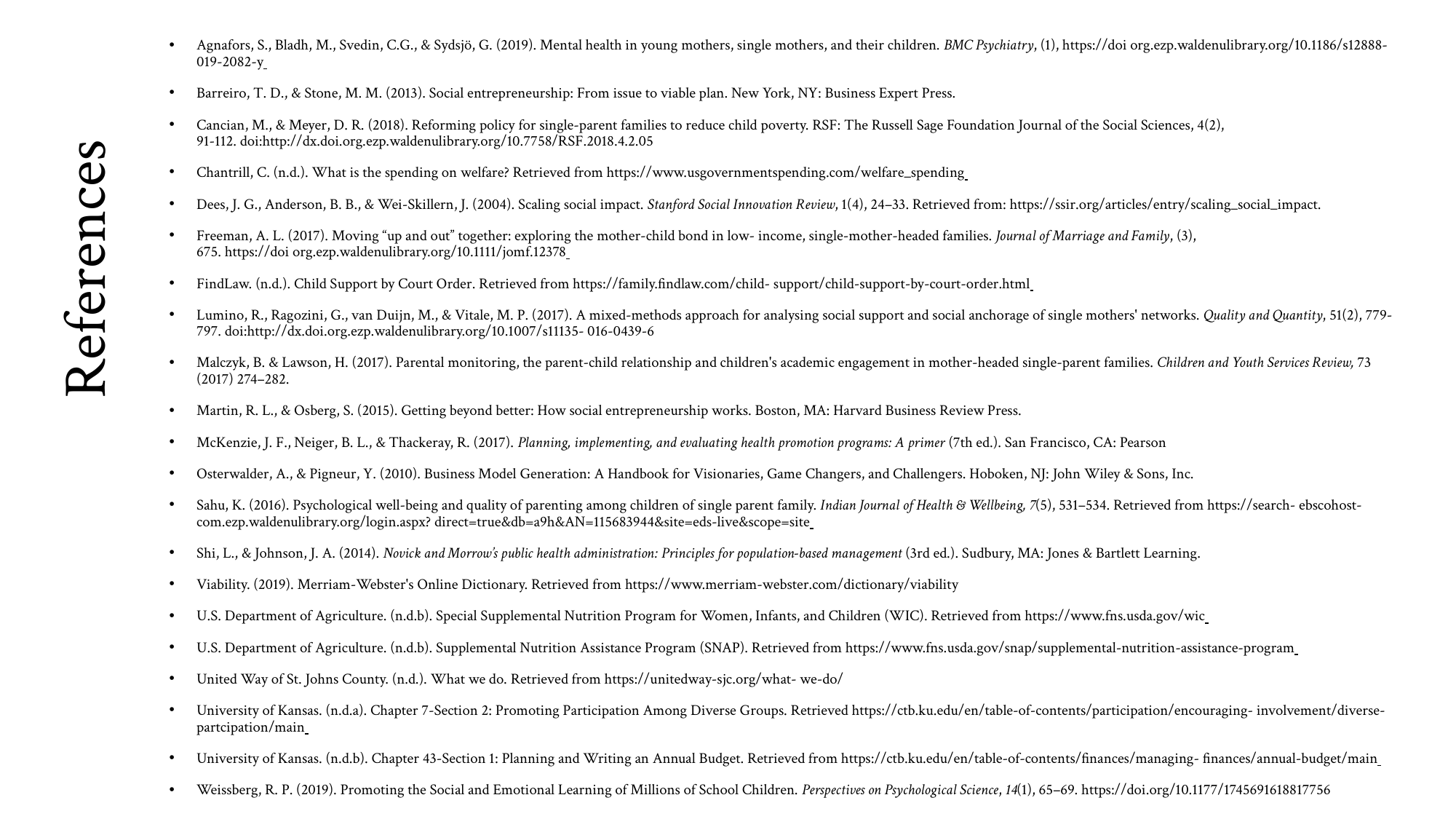

Agnafors, S., Bladh, M., Svedin, C.G., & Sydsjö, G. (2019). Mental health in young mothers, single mothers, and their children. BMC Psychiatry, (1), https://doi org.ezp.waldenulibrary.org/10.1186/s12888-019-2082-y
Barreiro, T. D., & Stone, M. M. (2013). Social entrepreneurship: From issue to viable plan. New York, NY: Business Expert Press.
Cancian, M., & Meyer, D. R. (2018). Reforming policy for single-parent families to reduce child poverty. RSF: The Russell Sage Foundation Journal of the Social Sciences, 4(2), 91-112. doi:http://dx.doi.org.ezp.waldenulibrary.org/10.7758/RSF.2018.4.2.05
Chantrill, C. (n.d.). What is the spending on welfare? Retrieved from https://www.usgovernmentspending.com/welfare_spending
Dees, J. G., Anderson, B. B., & Wei-Skillern, J. (2004). Scaling social impact. Stanford Social Innovation Review, 1(4), 24–33. Retrieved from: https://ssir.org/articles/entry/scaling_social_impact.
Freeman, A. L. (2017). Moving “up and out” together: exploring the mother-child bond in low- income, single-mother-headed families. Journal of Marriage and Family, (3), 675. https://doi org.ezp.waldenulibrary.org/10.1111/jomf.12378
FindLaw. (n.d.). Child Support by Court Order. Retrieved from https://family.findlaw.com/child- support/child-support-by-court-order.html
Lumino, R., Ragozini, G., van Duijn, M., & Vitale, M. P. (2017). A mixed-methods approach for analysing social support and social anchorage of single mothers' networks. Quality and Quantity, 51(2), 779-797. doi:http://dx.doi.org.ezp.waldenulibrary.org/10.1007/s11135- 016-0439-6
Malczyk, B. & Lawson, H. (2017). Parental monitoring, the parent-child relationship and children's academic engagement in mother-headed single-parent families. Children and Youth Services Review, 73 (2017) 274–282.
Martin, R. L., & Osberg, S. (2015). Getting beyond better: How social entrepreneurship works. Boston, MA: Harvard Business Review Press.
McKenzie, J. F., Neiger, B. L., & Thackeray, R. (2017). Planning, implementing, and evaluating health promotion programs: A primer (7th ed.). San Francisco, CA: Pearson
Osterwalder, A., & Pigneur, Y. (2010). Business Model Generation: A Handbook for Visionaries, Game Changers, and Challengers. Hoboken, NJ: John Wiley & Sons, Inc.
Sahu, K. (2016). Psychological well-being and quality of parenting among children of single parent family. Indian Journal of Health & Wellbeing, 7(5), 531–534. Retrieved from https://search- ebscohost-com.ezp.waldenulibrary.org/login.aspx? direct=true&db=a9h&AN=115683944&site=eds-live&scope=site
Shi, L., & Johnson, J. A. (2014). Novick and Morrow’s public health administration: Principles for population-based management (3rd ed.). Sudbury, MA: Jones & Bartlett Learning.
Viability. (2019). Merriam-Webster's Online Dictionary. Retrieved from https://www.merriam-webster.com/dictionary/viability
U.S. Department of Agriculture. (n.d.b). Special Supplemental Nutrition Program for Women, Infants, and Children (WIC). Retrieved from https://www.fns.usda.gov/wic
U.S. Department of Agriculture. (n.d.b). Supplemental Nutrition Assistance Program (SNAP). Retrieved from https://www.fns.usda.gov/snap/supplemental-nutrition-assistance-program
United Way of St. Johns County. (n.d.). What we do. Retrieved from https://unitedway-sjc.org/what- we-do/
University of Kansas. (n.d.a). Chapter 7-Section 2: Promoting Participation Among Diverse Groups. Retrieved https://ctb.ku.edu/en/table-of-contents/participation/encouraging- involvement/diverse-partcipation/main
University of Kansas. (n.d.b). Chapter 43-Section 1: Planning and Writing an Annual Budget. Retrieved from https://ctb.ku.edu/en/table-of-contents/finances/managing- finances/annual-budget/main
Weissberg, R. P. (2019). Promoting the Social and Emotional Learning of Millions of School Children. Perspectives on Psychological Science, 14(1), 65–69. https://doi.org/10.1177/1745691618817756

# References